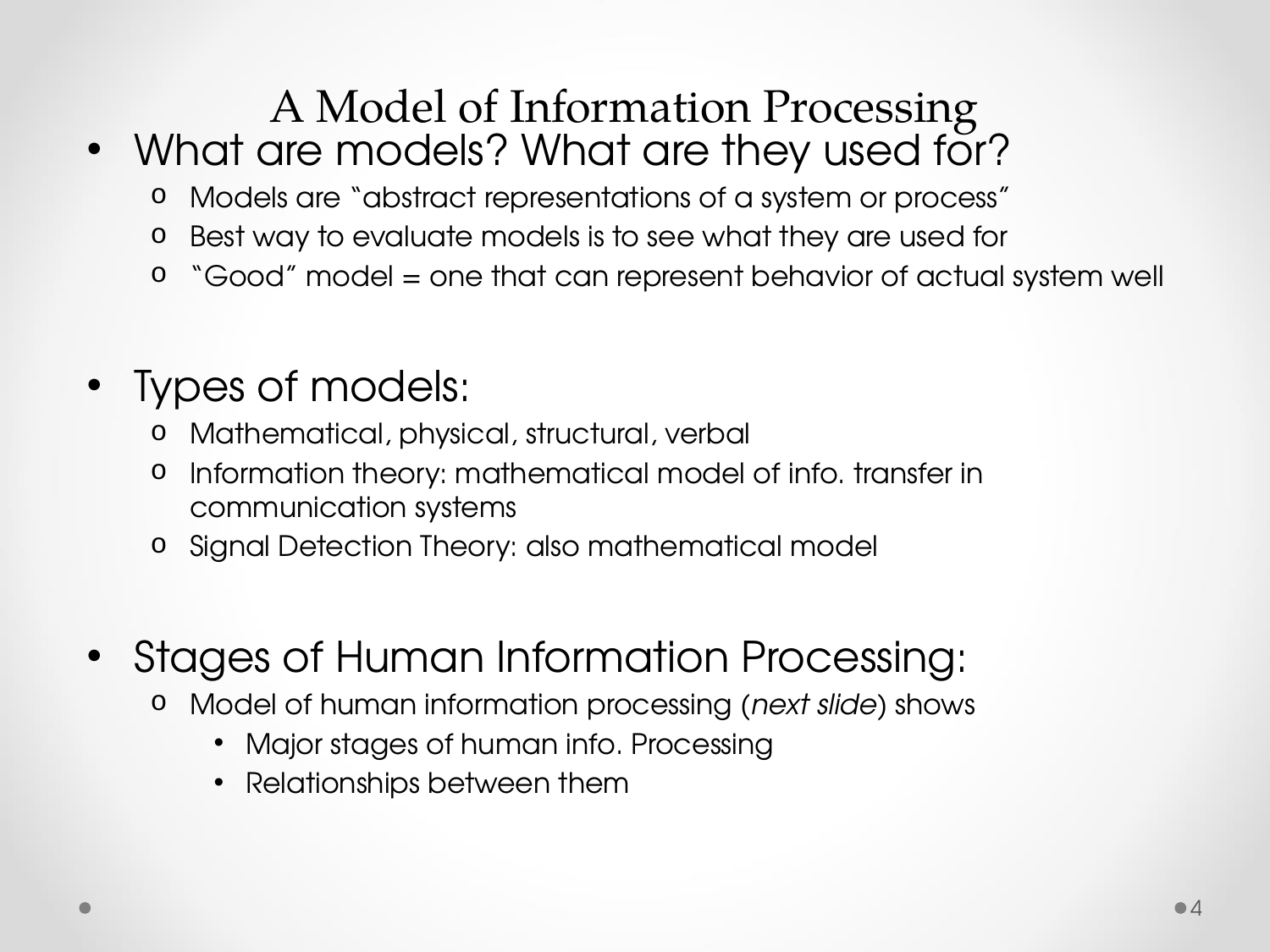

# A Model of Information Processing

What are models? What are they used for?
Models are “abstract representations of a system or process”
Best way to evaluate models is to see what they are used for
“Good” model = one that can represent behavior of actual system well

Types of models:
Mathematical, physical, structural, verbal
Information theory: mathematical model of info. transfer in communication systems
Signal Detection Theory: also mathematical model

Stages of Human Information Processing:
Model of human information processing (next slide) shows
Major stages of human info. Processing
Relationships between them

4